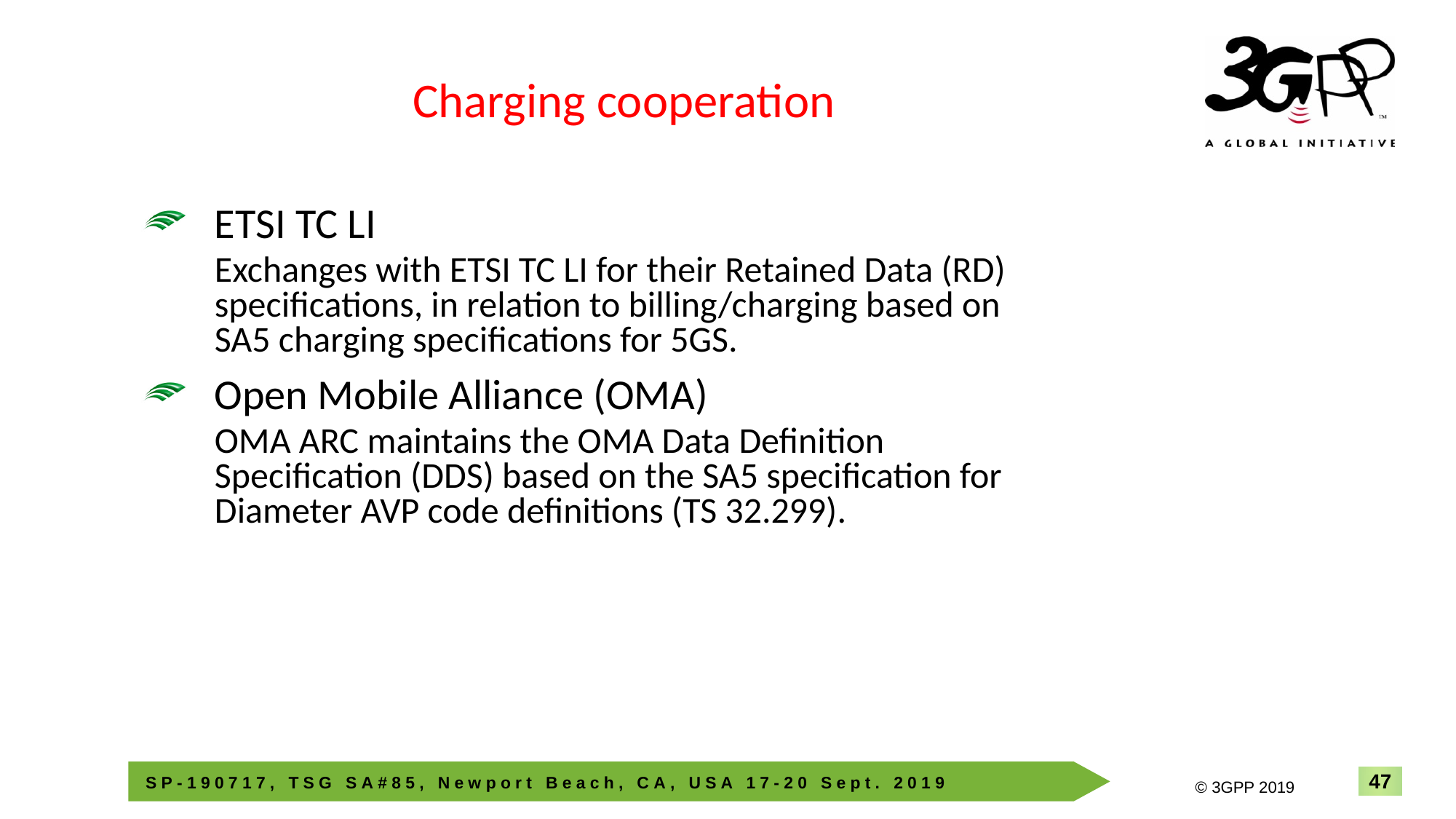

Charging cooperation

ETSI TC LI
Exchanges with ETSI TC LI for their Retained Data (RD) specifications, in relation to billing/charging based on SA5 charging specifications for 5GS.
Open Mobile Alliance (OMA)
OMA ARC maintains the OMA Data Definition Specification (DDS) based on the SA5 specification for Diameter AVP code definitions (TS 32.299).